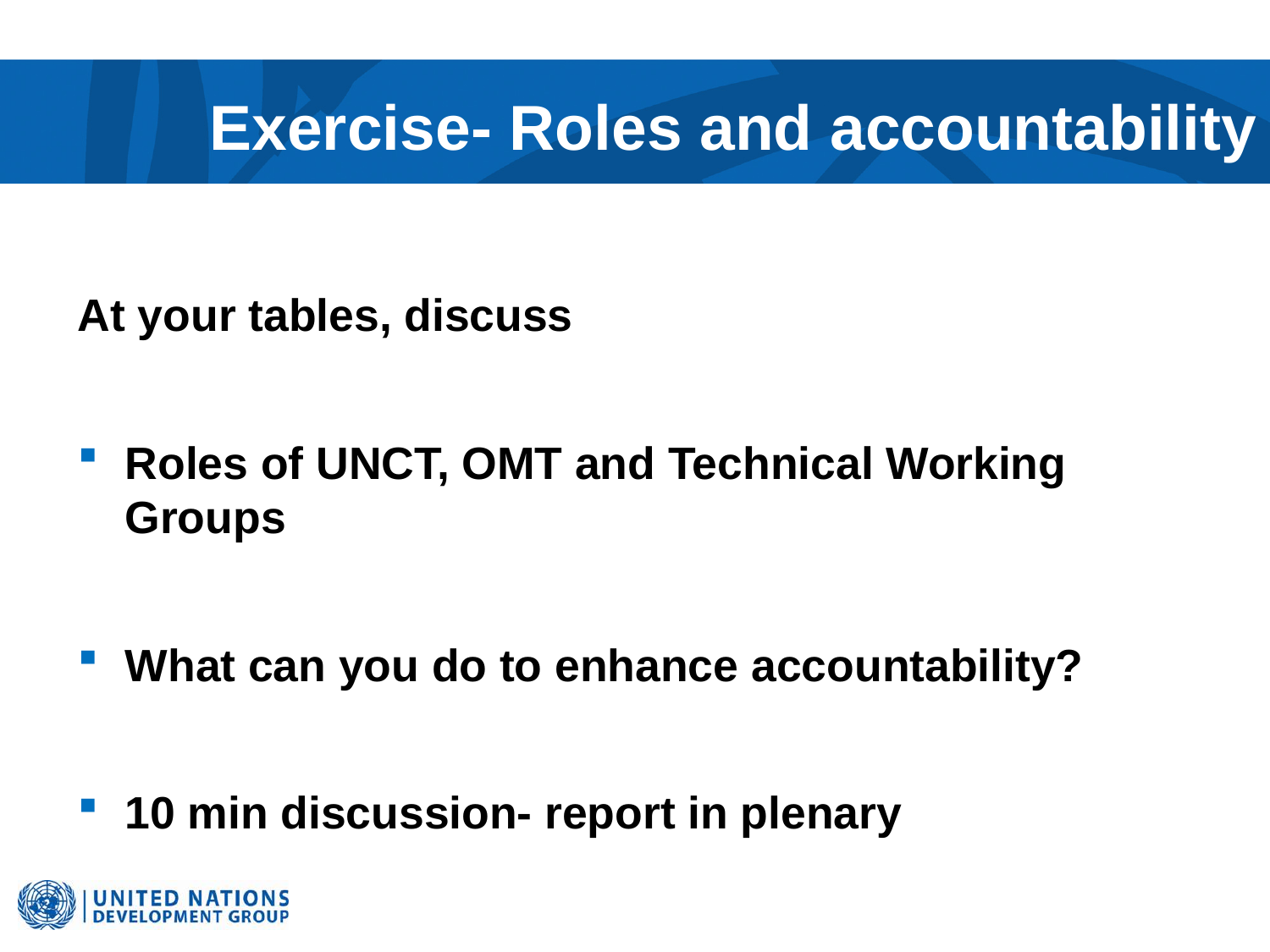

# Exercise- Roles and accountability

At your tables, discuss

Roles of UNCT, OMT and Technical Working Groups

What can you do to enhance accountability?

10 min discussion- report in plenary